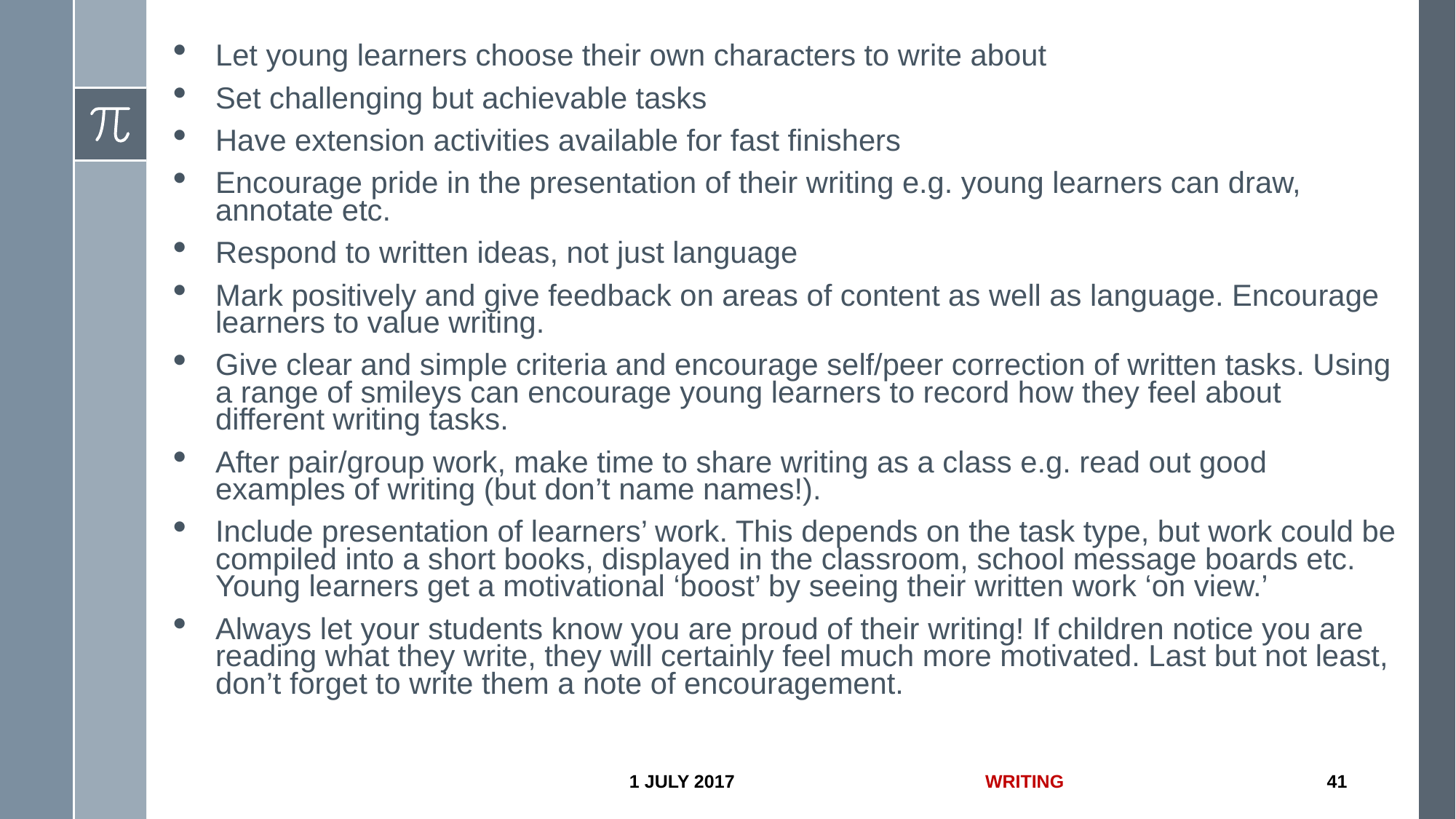

Let young learners choose their own characters to write about
Set challenging but achievable tasks
Have extension activities available for fast finishers
Encourage pride in the presentation of their writing e.g. young learners can draw, annotate etc.
Respond to written ideas, not just language
Mark positively and give feedback on areas of content as well as language. Encourage learners to value writing.
Give clear and simple criteria and encourage self/peer correction of written tasks. Using a range of smileys can encourage young learners to record how they feel about different writing tasks.
After pair/group work, make time to share writing as a class e.g. read out good examples of writing (but don’t name names!).
Include presentation of learners’ work. This depends on the task type, but work could be compiled into a short books, displayed in the classroom, school message boards etc. Young learners get a motivational ‘boost’ by seeing their written work ‘on view.’
Always let your students know you are proud of their writing! If children notice you are reading what they write, they will certainly feel much more motivated. Last but not least, don’t forget to write them a note of encouragement.
1 July 2017
Writing
41